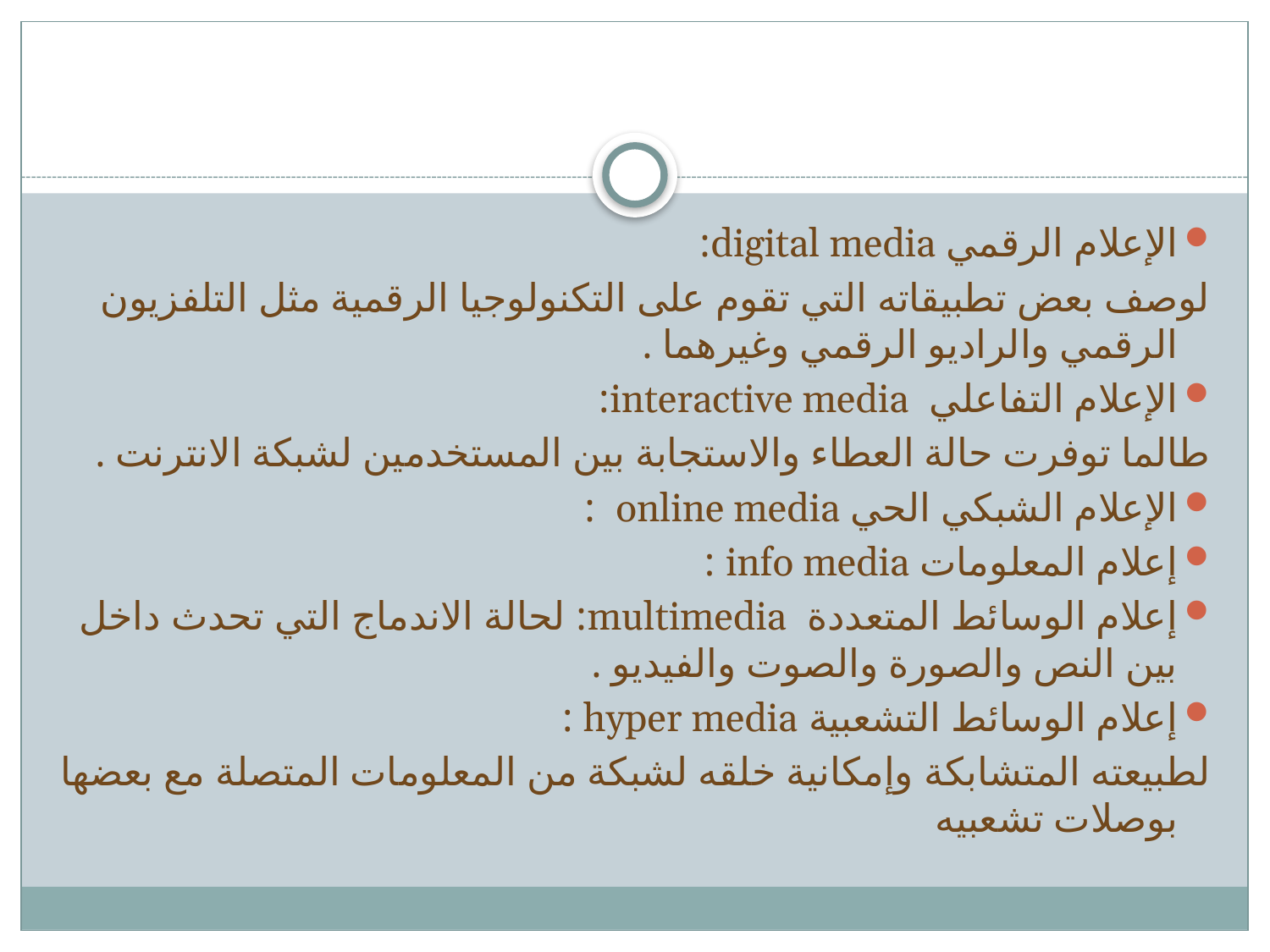

#
الإعلام الرقمي digital media:
لوصف بعض تطبيقاته التي تقوم على التكنولوجيا الرقمية مثل التلفزيون الرقمي والراديو الرقمي وغيرهما .
الإعلام التفاعلي  interactive media:
طالما توفرت حالة العطاء والاستجابة بين المستخدمين لشبكة الانترنت .
الإعلام الشبكي الحي online media  :
إعلام المعلومات info media :
إعلام الوسائط المتعددة  multimedia: لحالة الاندماج التي تحدث داخل بين النص والصورة والصوت والفيديو .
إعلام الوسائط التشعبية hyper media :
لطبيعته المتشابكة وإمكانية خلقه لشبكة من المعلومات المتصلة مع بعضها بوصلات تشعبيه